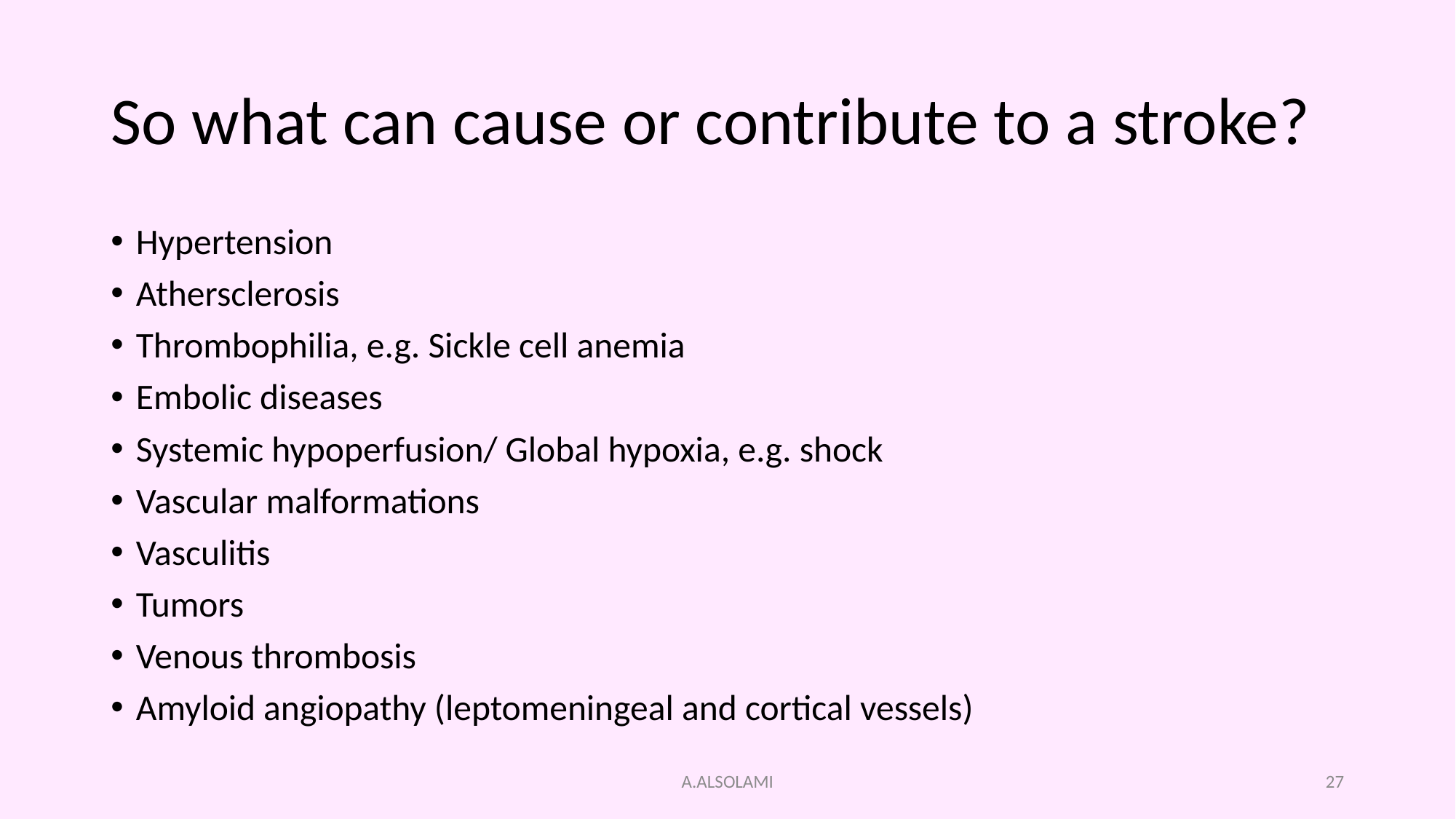

# So what can cause or contribute to a stroke?
Hypertension
Athersclerosis
Thrombophilia, e.g. Sickle cell anemia
Embolic diseases
Systemic hypoperfusion/ Global hypoxia, e.g. shock
Vascular malformations
Vasculitis
Tumors
Venous thrombosis
Amyloid angiopathy (leptomeningeal and cortical vessels)

A.ALSOLAMI
27